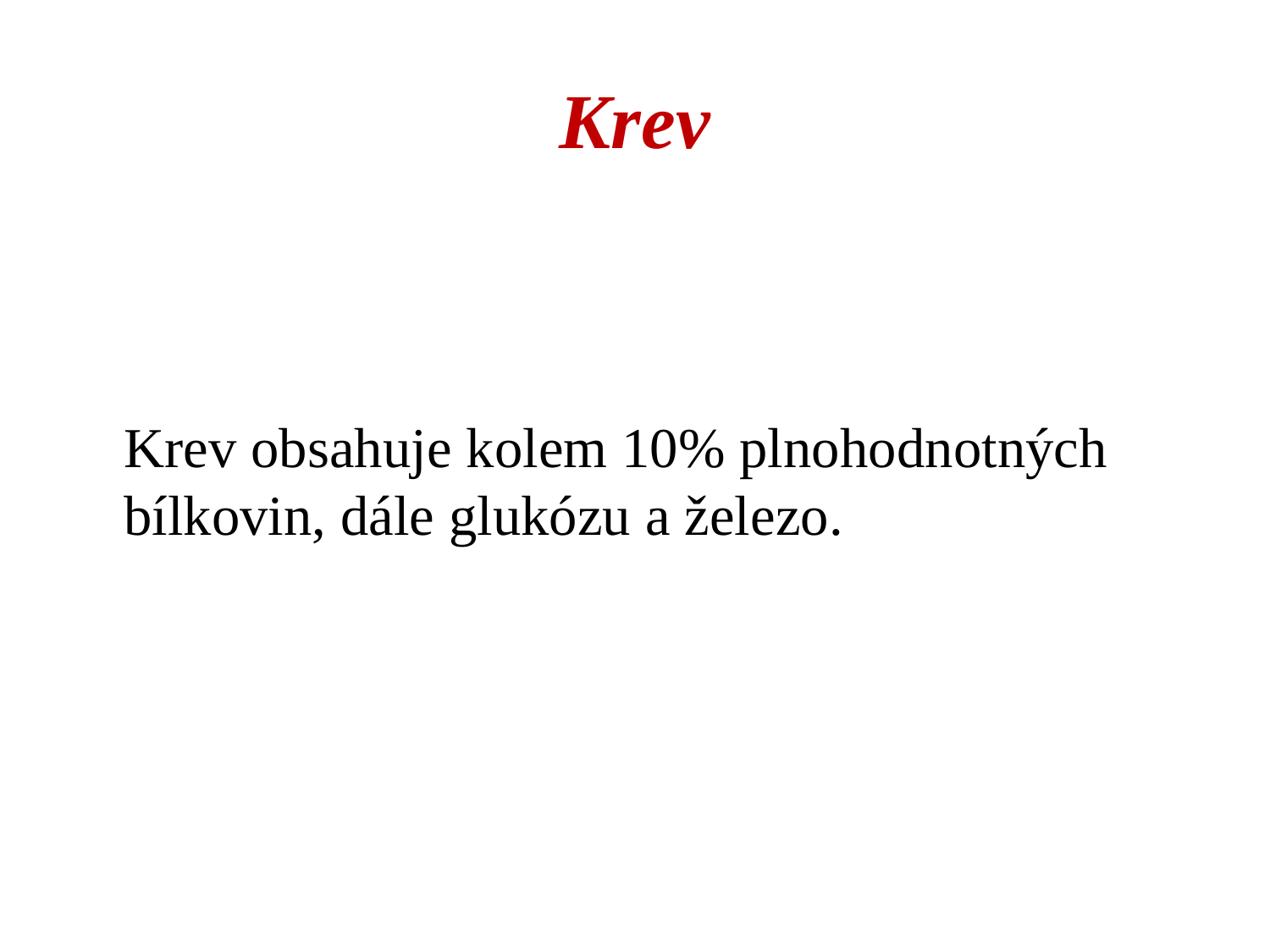

# Krev

	Krev obsahuje kolem 10% plnohodnotných bílkovin, dále glukózu a železo.